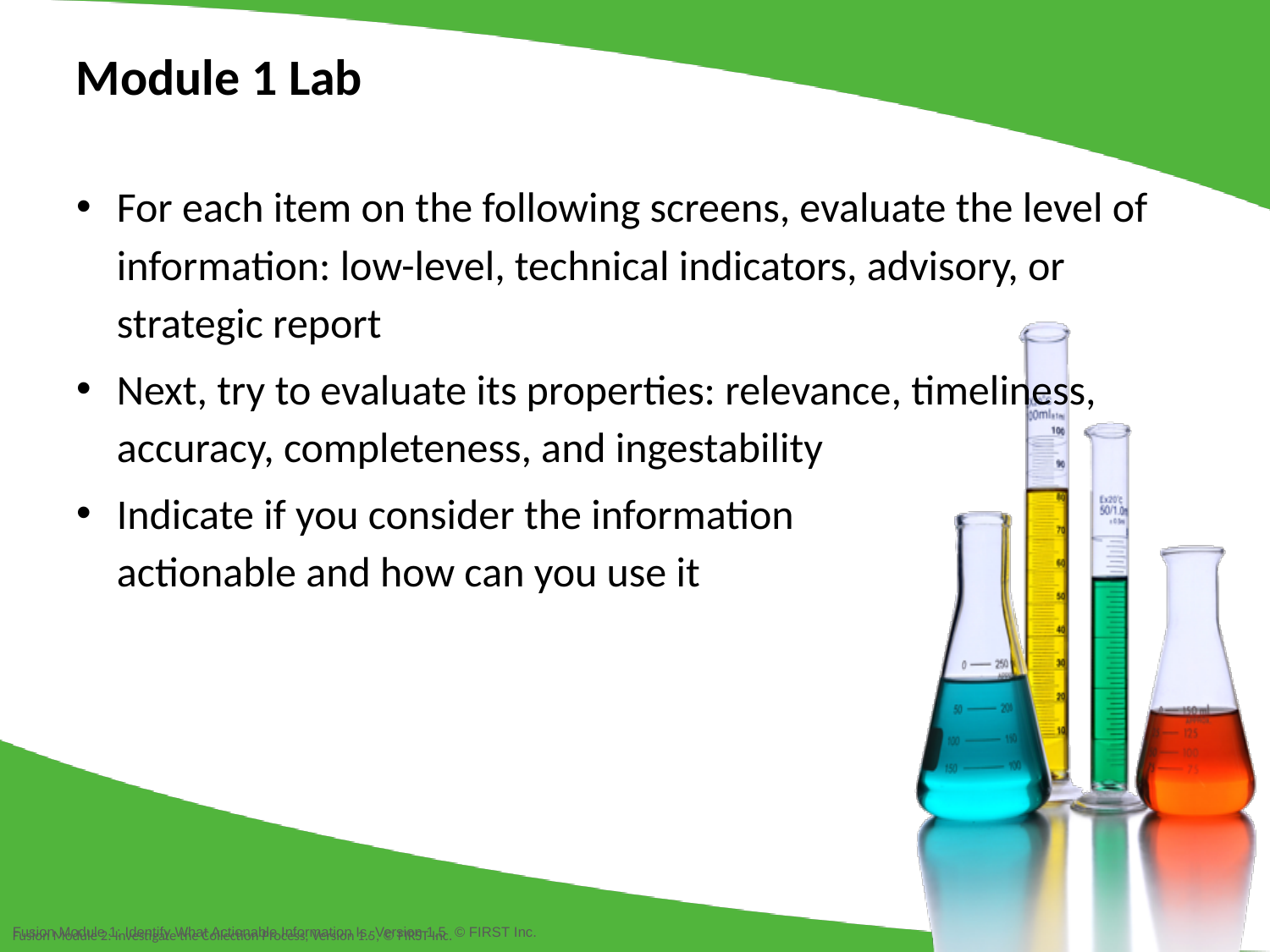

Module 1 Lab
For each item on the following screens, evaluate the level of information: low-level, technical indicators, advisory, or strategic report
Next, try to evaluate its properties: relevance, timeliness, accuracy, completeness, and ingestability
Indicate if you consider the information
actionable and how can you use it